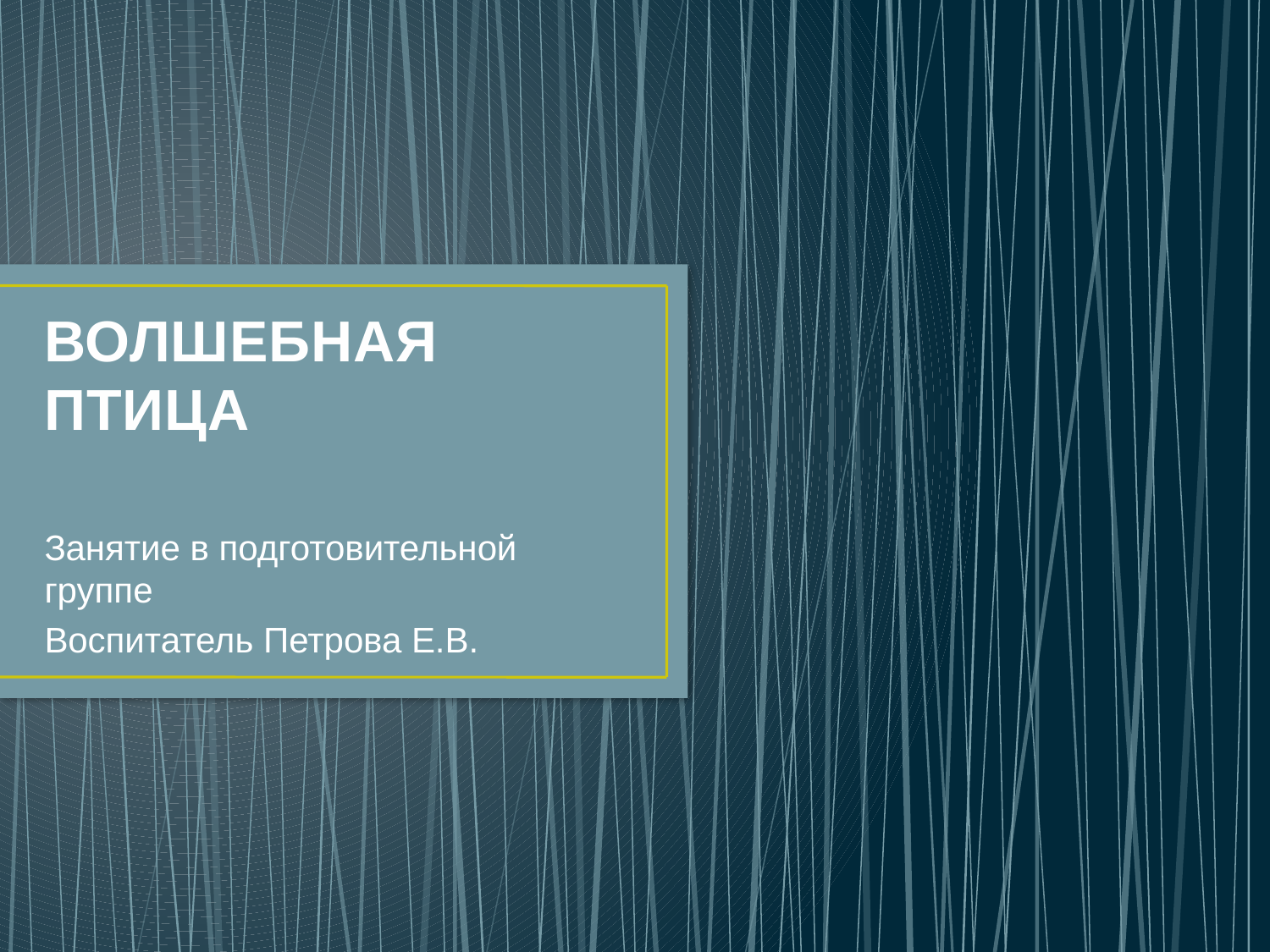

# ВОЛШЕБНАЯ ПТИЦА
Занятие в подготовительной группе
Воспитатель Петрова Е.В.